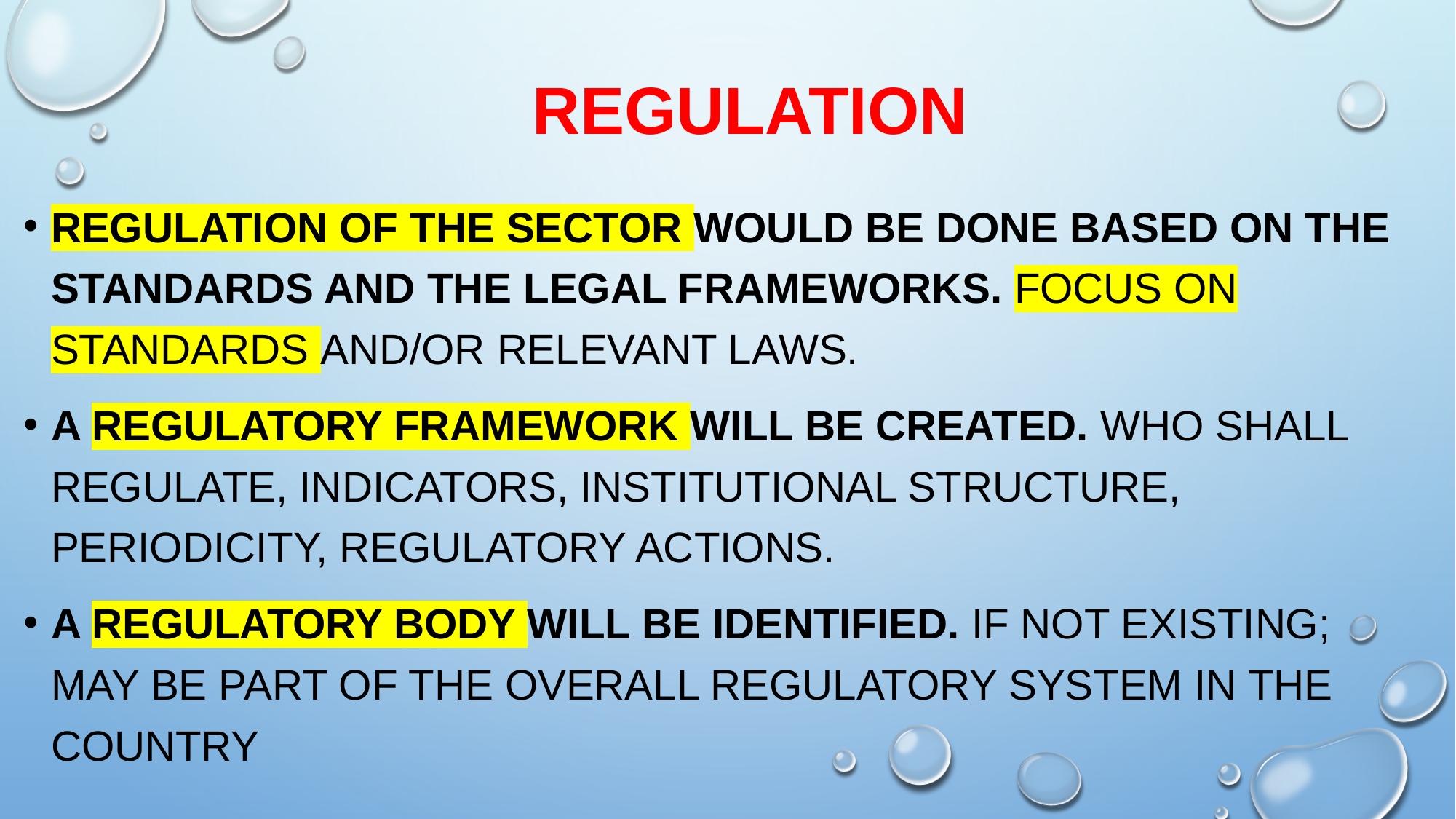

# REGULATION
Regulation of the sector would be done based on the standards and the legal frameworks. focus on standards and/or relevant laws.
A regulatory framework will be created. who shall regulate, indicators, institutional structure, periodicity, regulatory actions.
A regulatory body will be identified. If not existing; may be part of the overall regulatory system in the country